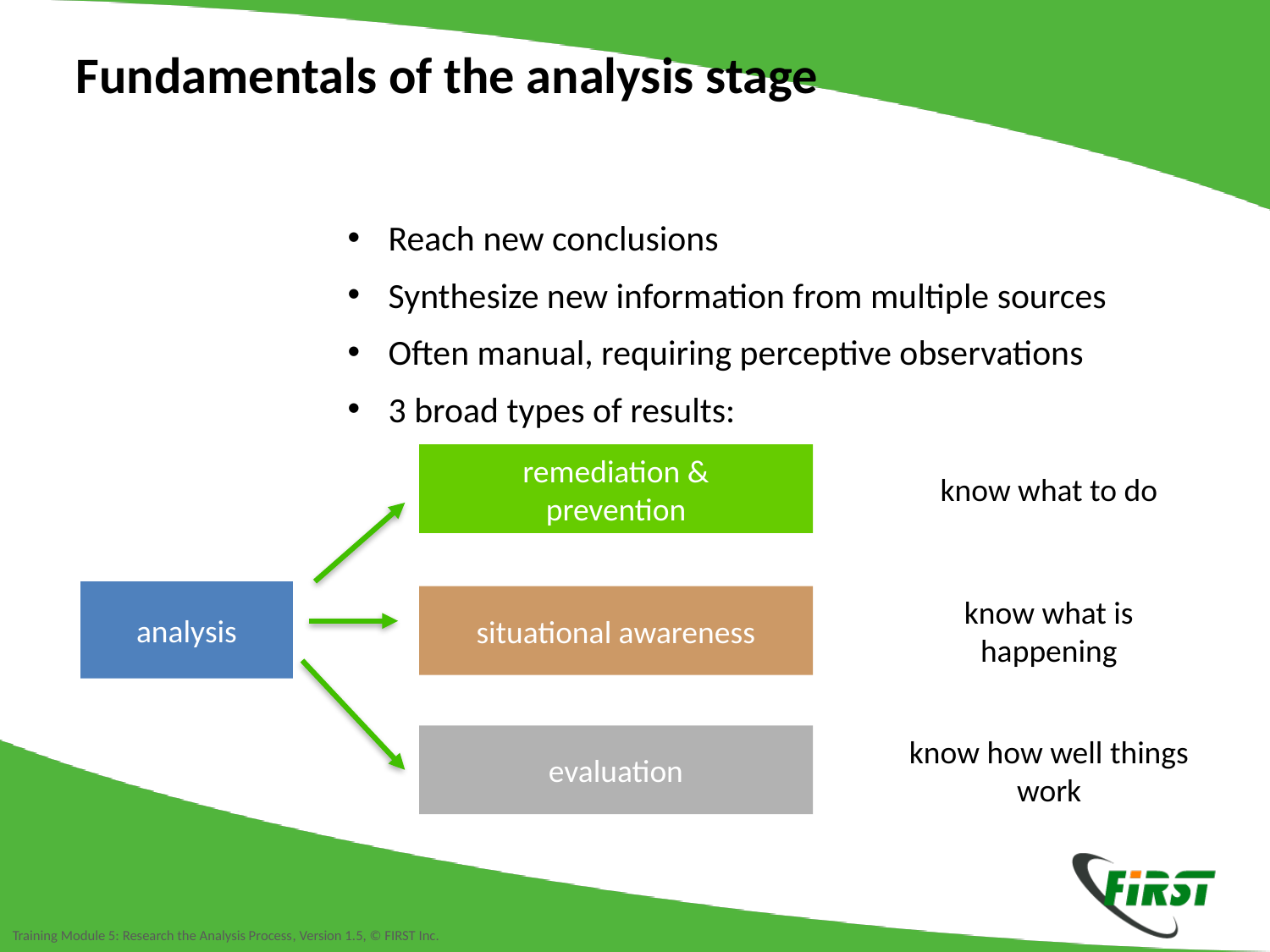

Fundamentals of the analysis stage
Reach new conclusions
Synthesize new information from multiple sources
Often manual, requiring perceptive observations
3 broad types of results:
remediation &
prevention
know what to do
analysis
situational awareness
know what is
happening
evaluation
know how well things work